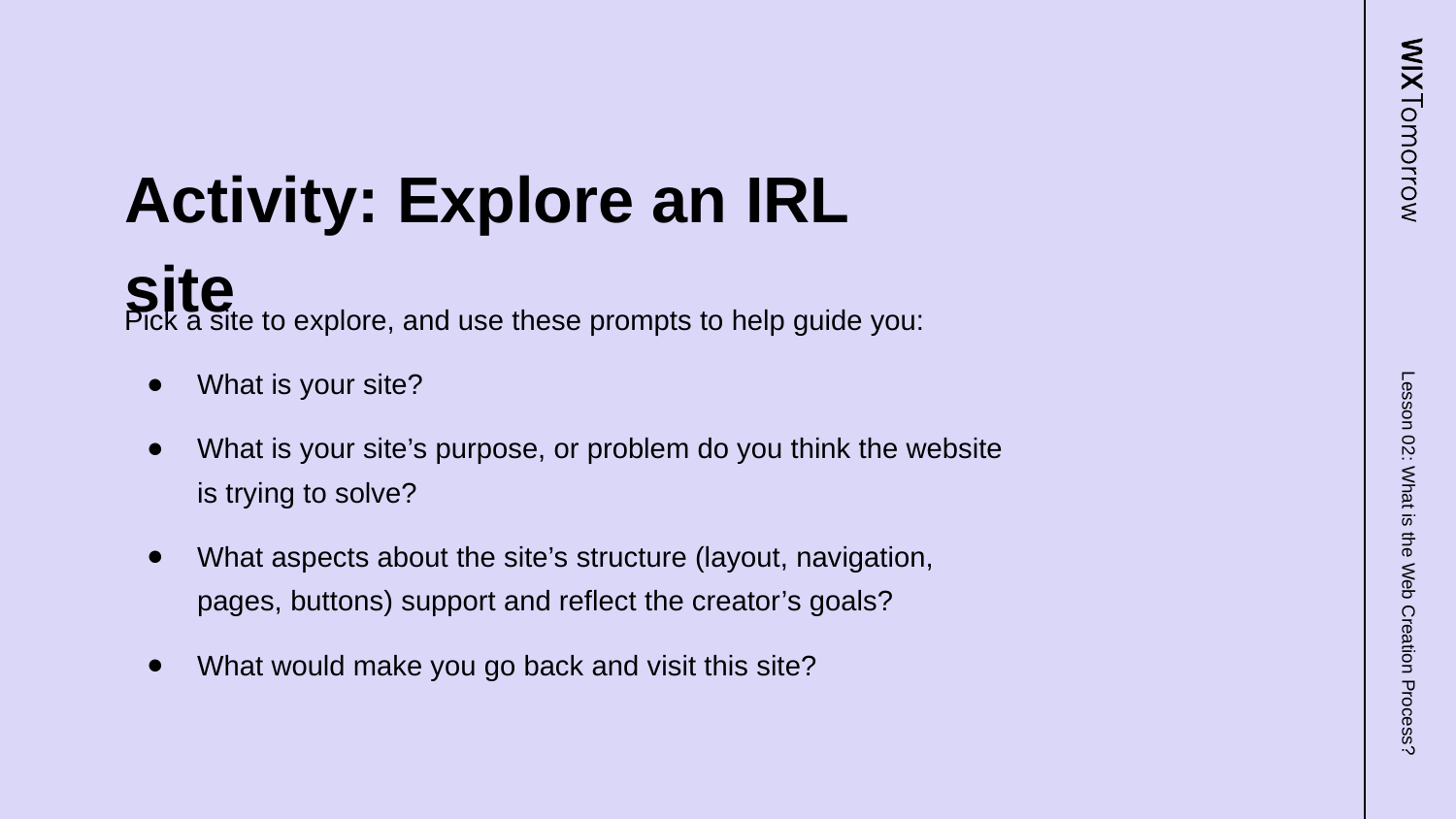

Activity: Explore an IRL site
Pick a site to explore, and use these prompts to help guide you:
What is your site?
What is your site’s purpose, or problem do you think the website is trying to solve?
What aspects about the site’s structure (layout, navigation, pages, buttons) support and reflect the creator’s goals?
What would make you go back and visit this site?